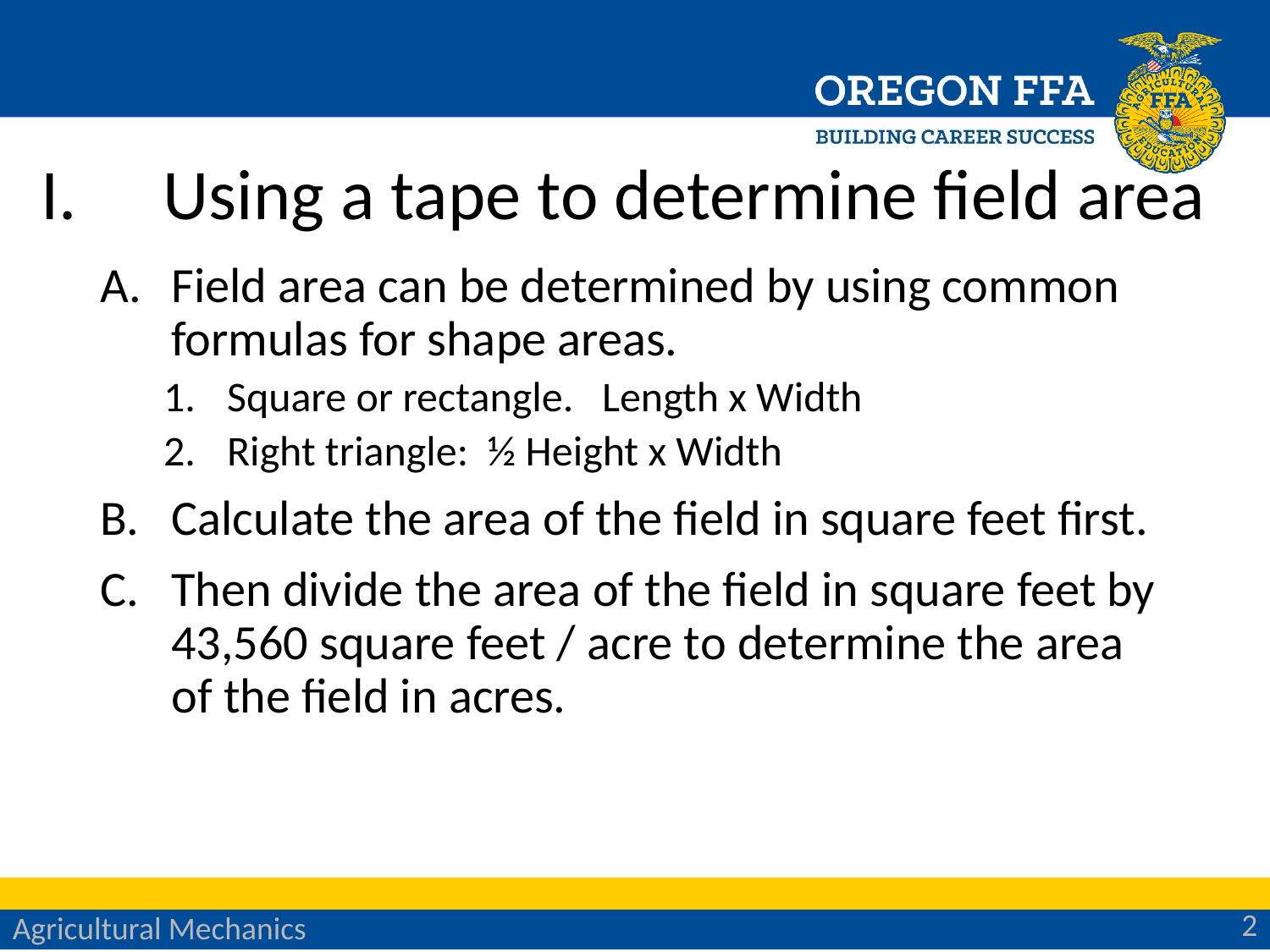

# Using a tape to determine field area
Field area can be determined by using common formulas for shape areas.
Square or rectangle.   Length x Width
Right triangle:  ½ Height x Width
Calculate the area of the field in square feet first.
Then divide the area of the field in square feet by 43,560 square feet / acre to determine the area of the field in acres.
2
Agricultural Mechanics